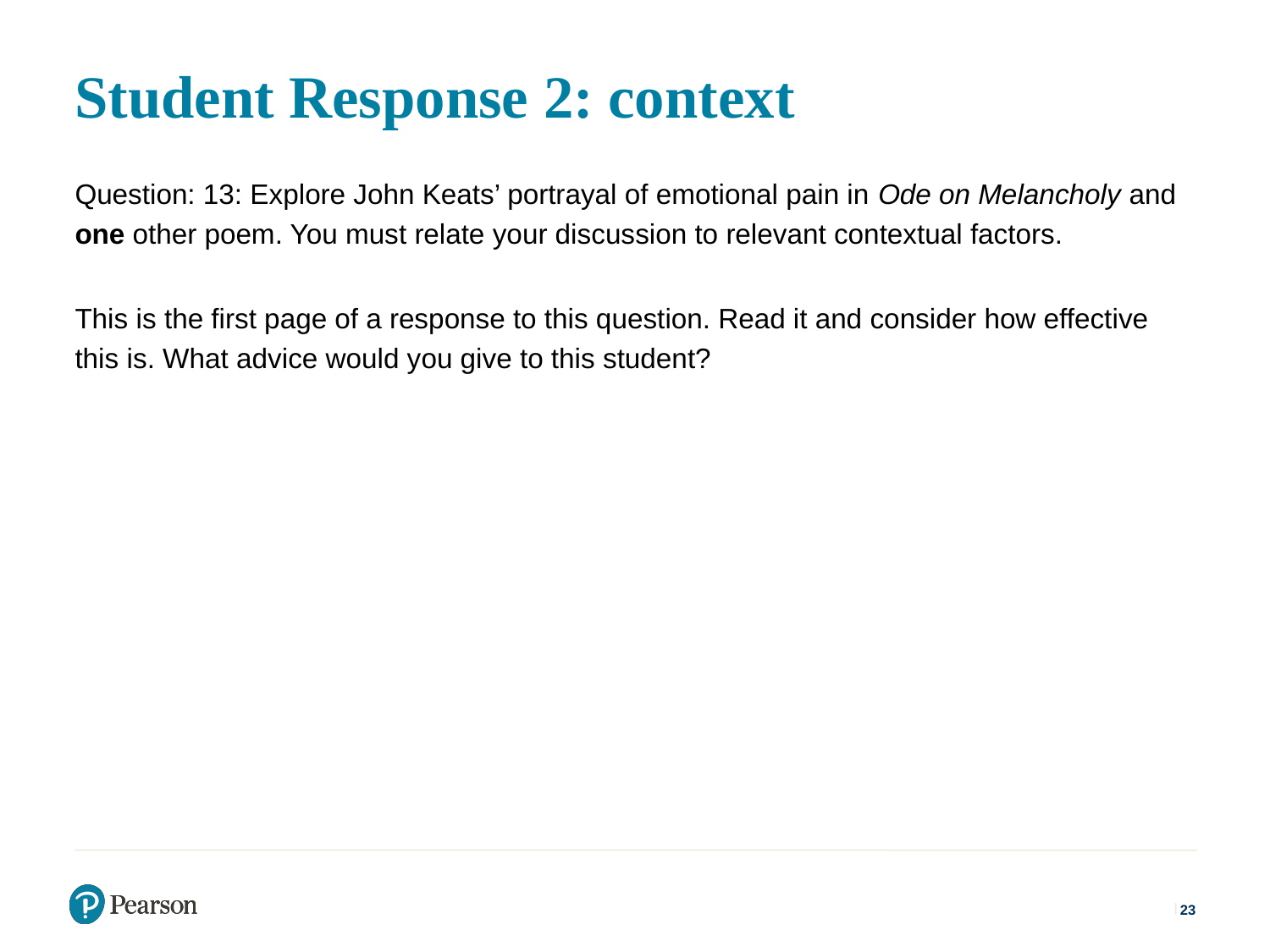

Student Response 2: context
Question: 13: Explore John Keats’ portrayal of emotional pain in Ode on Melancholy and one other poem. You must relate your discussion to relevant contextual factors.

This is the first page of a response to this question. Read it and consider how effective this is. What advice would you give to this student?

23